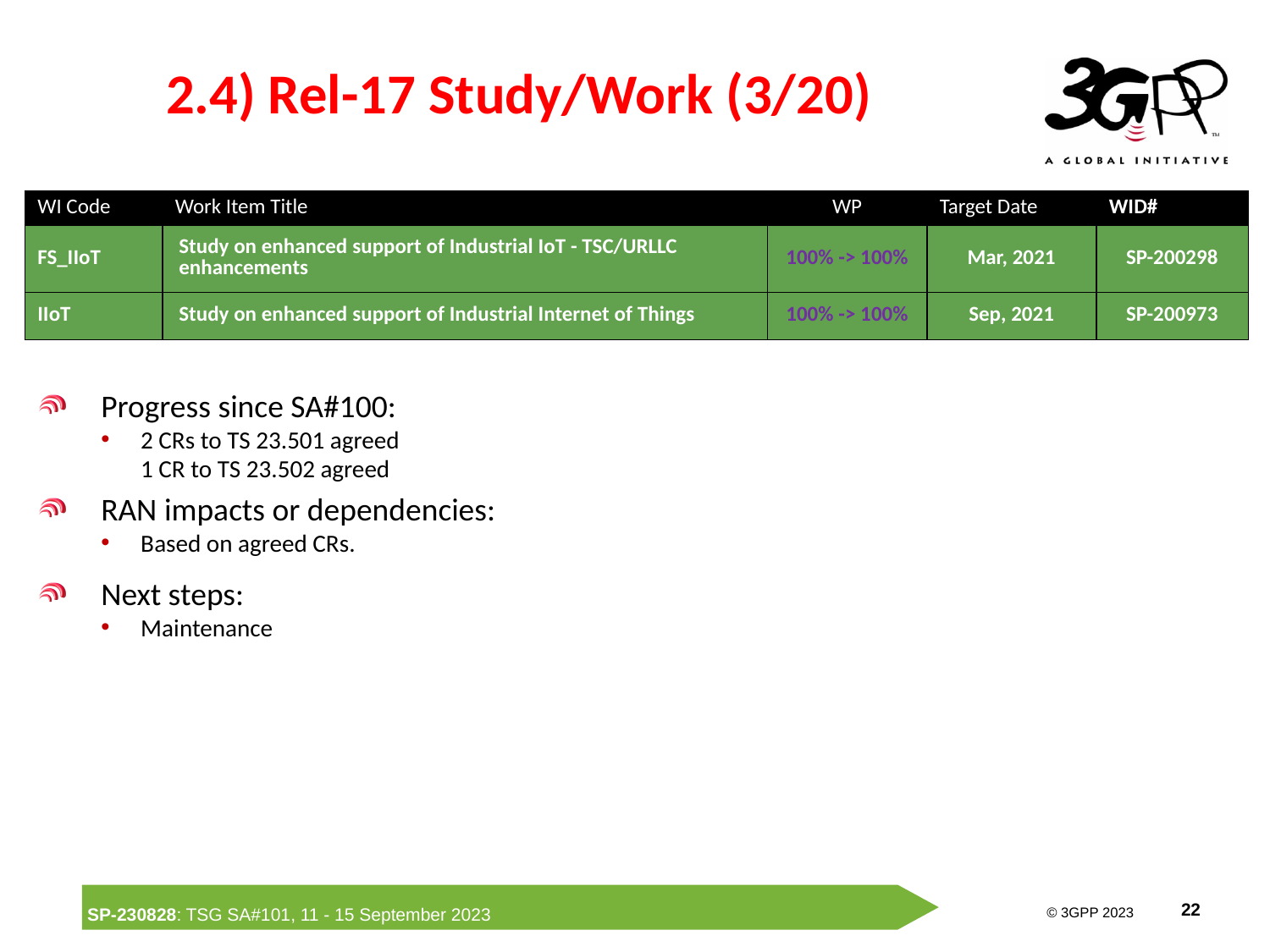

# 2.4) Rel-17 Study/Work (3/20)
| WI Code | Work Item Title | WP | Target Date | WID# |
| --- | --- | --- | --- | --- |
| FS\_IIoT | Study on enhanced support of Industrial IoT - TSC/URLLC enhancements | 100% -> 100% | Mar, 2021 | SP-200298 |
| IIoT | Study on enhanced support of Industrial Internet of Things | 100% -> 100% | Sep, 2021 | SP-200973 |
Progress since SA#100:
2 CRs to TS 23.501 agreed
1 CR to TS 23.502 agreed
RAN impacts or dependencies:
Based on agreed CRs.
Next steps:
Maintenance